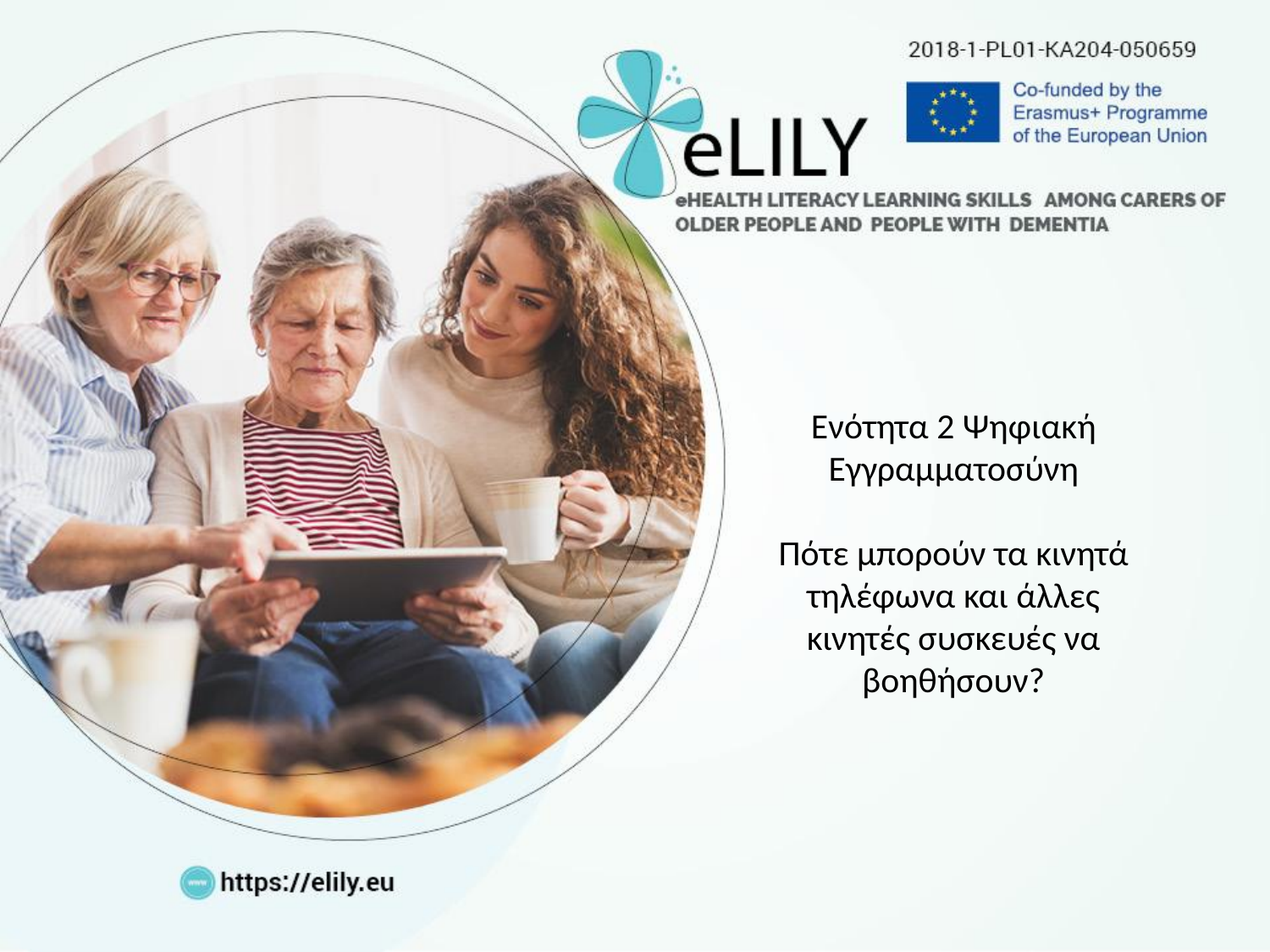

Ενότητα 2 Ψηφιακή Εγγραμματοσύνη

Πότε μπορούν τα κινητά τηλέφωνα και άλλες κινητές συσκευές να βοηθήσουν?